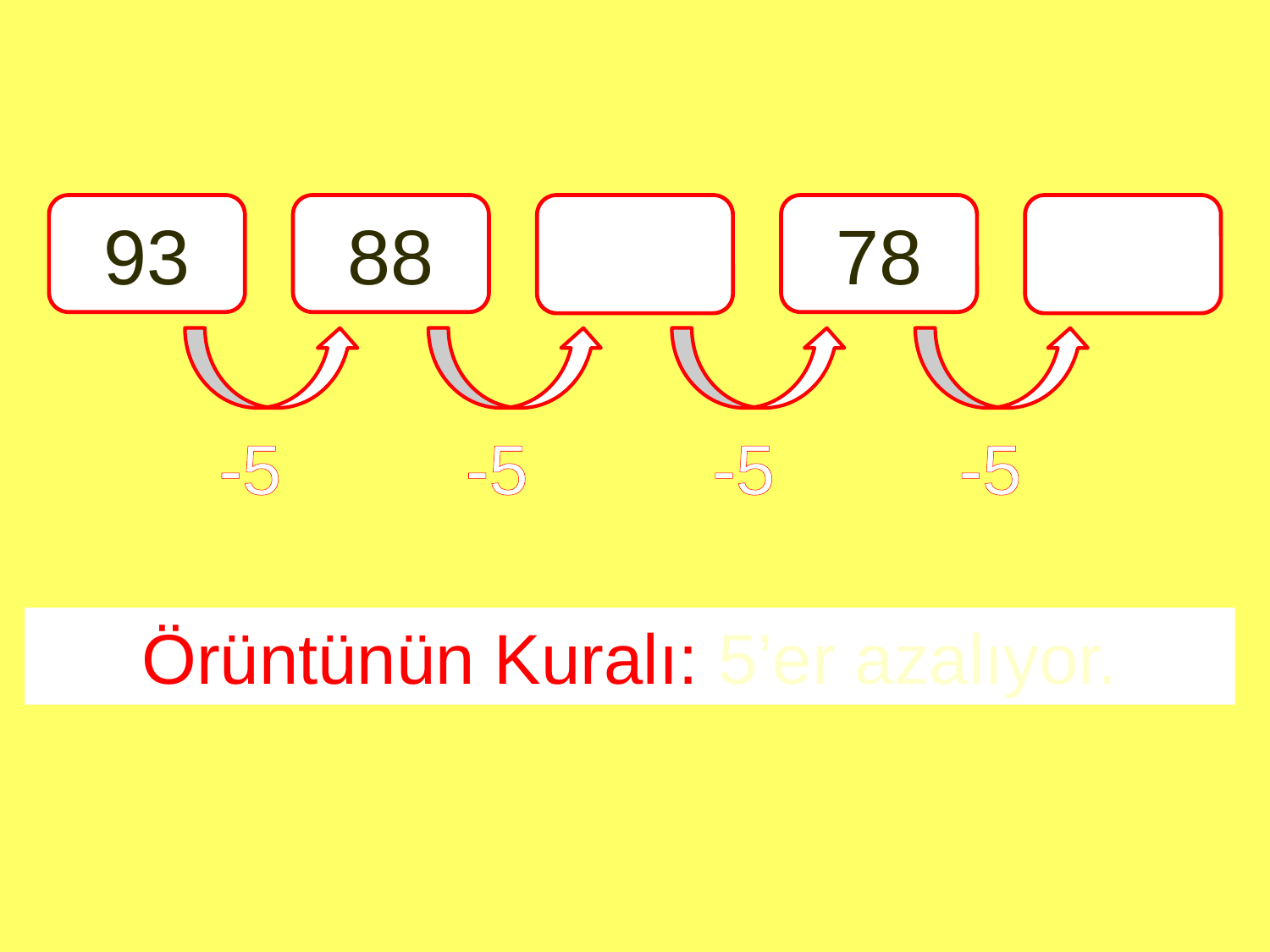

93
88

78

-5
-5
-5
-5
Örüntünün Kuralı: 5’er azalıyor.